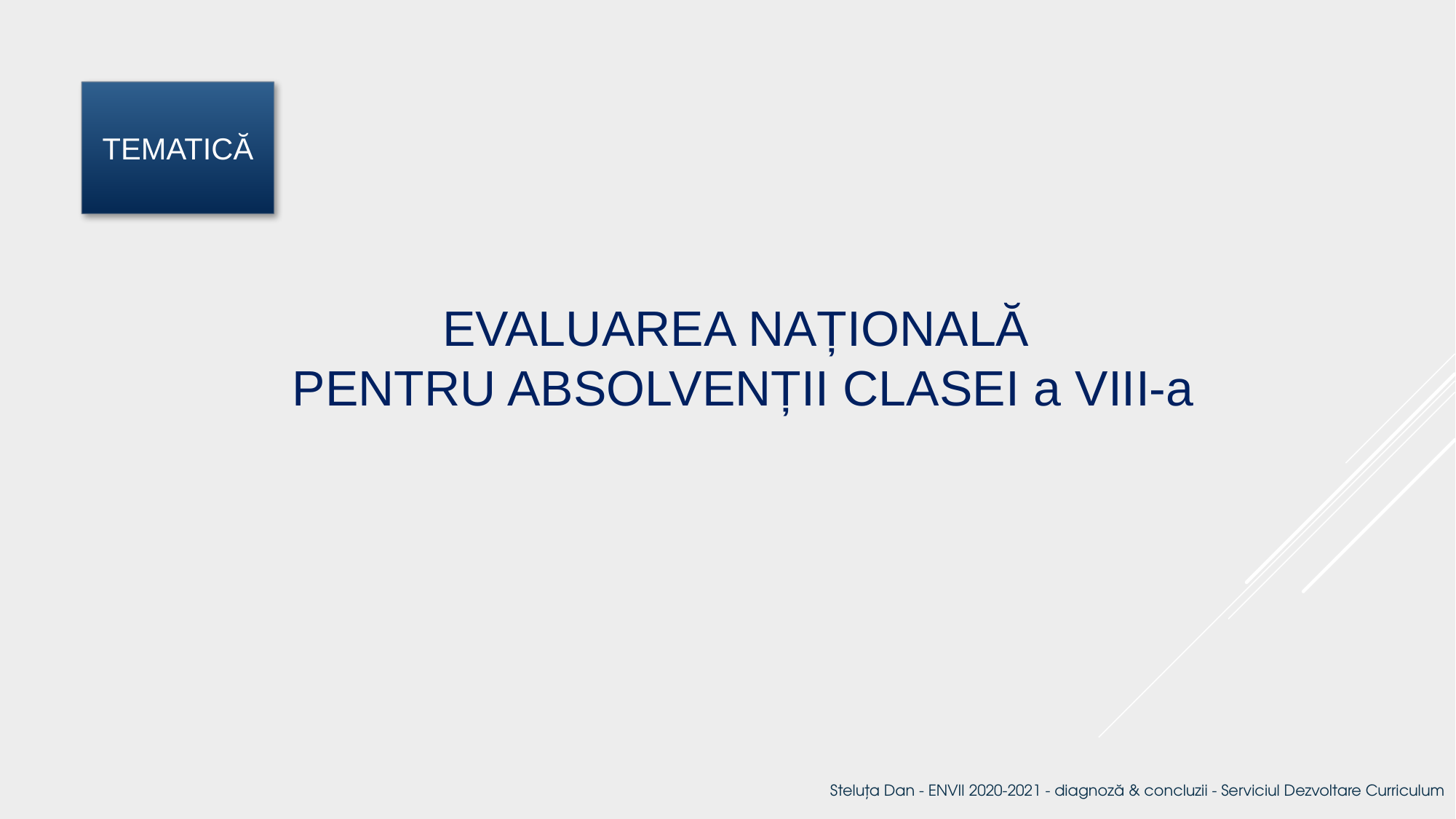

TEMATICĂ
# EVALUAREA NAȚIONALĂ PENTRU ABSOLVENȚII CLASEI a viii-a
Steluța Dan - ENVII 2020-2021 - diagnoză & concluzii - Serviciul Dezvoltare Curriculum